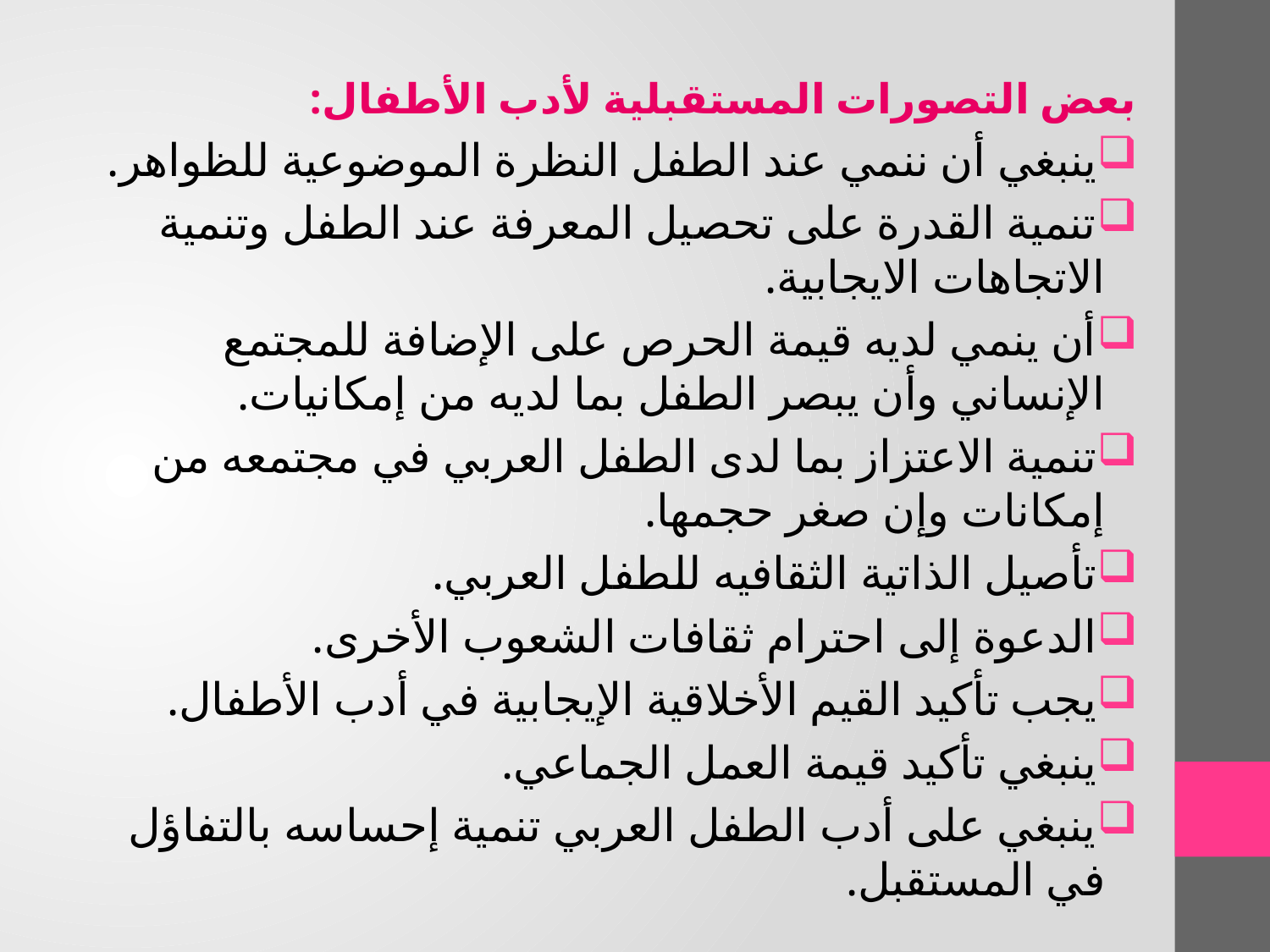

بعض التصورات المستقبلية لأدب الأطفال:
ينبغي أن ننمي عند الطفل النظرة الموضوعية للظواهر.
تنمية القدرة على تحصيل المعرفة عند الطفل وتنمية الاتجاهات الايجابية.
أن ينمي لديه قيمة الحرص على الإضافة للمجتمع الإنساني وأن يبصر الطفل بما لديه من إمكانيات.
تنمية الاعتزاز بما لدى الطفل العربي في مجتمعه من إمكانات وإن صغر حجمها.
تأصيل الذاتية الثقافيه للطفل العربي.
الدعوة إلى احترام ثقافات الشعوب الأخرى.
يجب تأكيد القيم الأخلاقية الإيجابية في أدب الأطفال.
ينبغي تأكيد قيمة العمل الجماعي.
ينبغي على أدب الطفل العربي تنمية إحساسه بالتفاؤل في المستقبل.